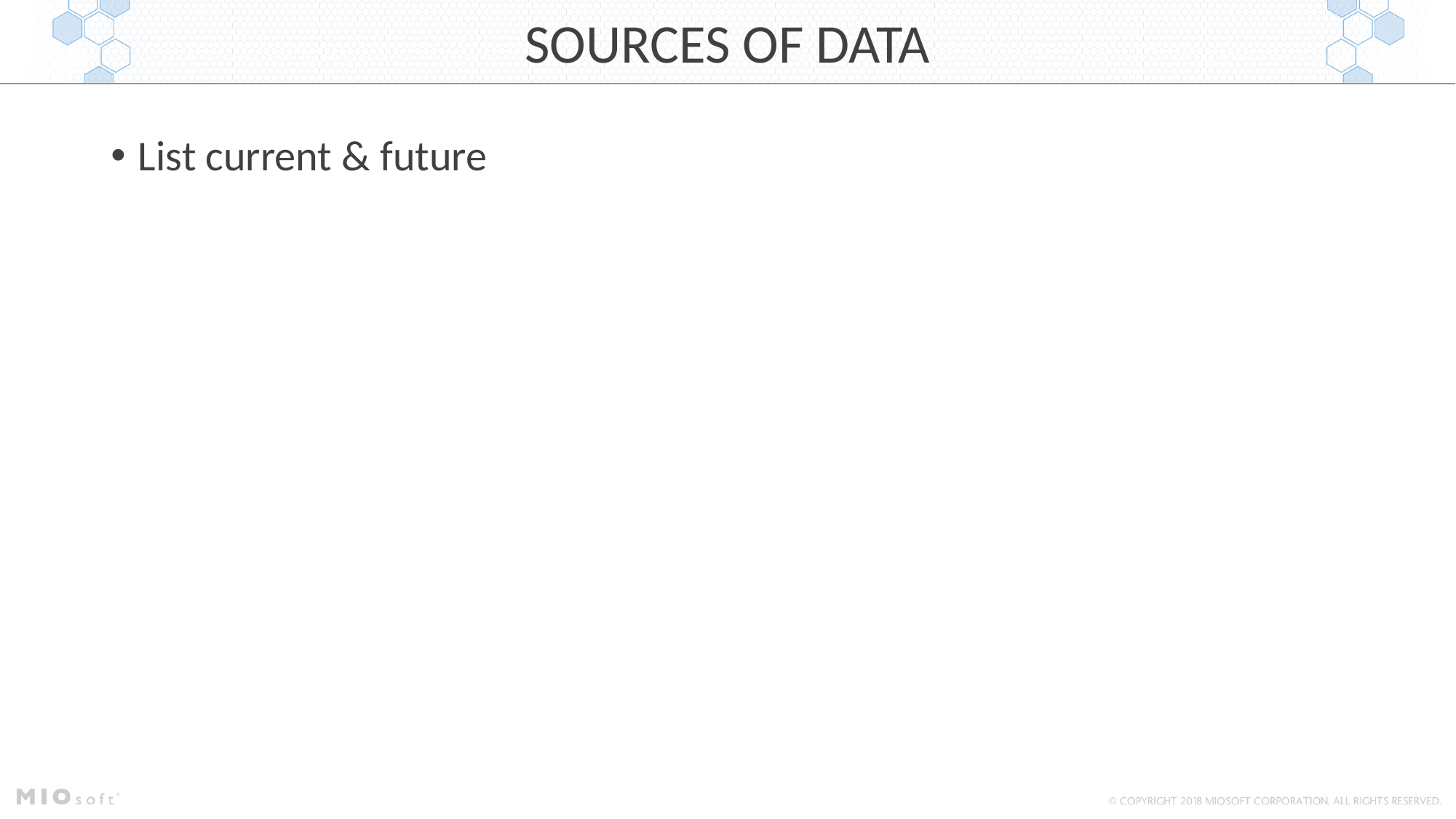

SOURCES OF DATA
List current & future